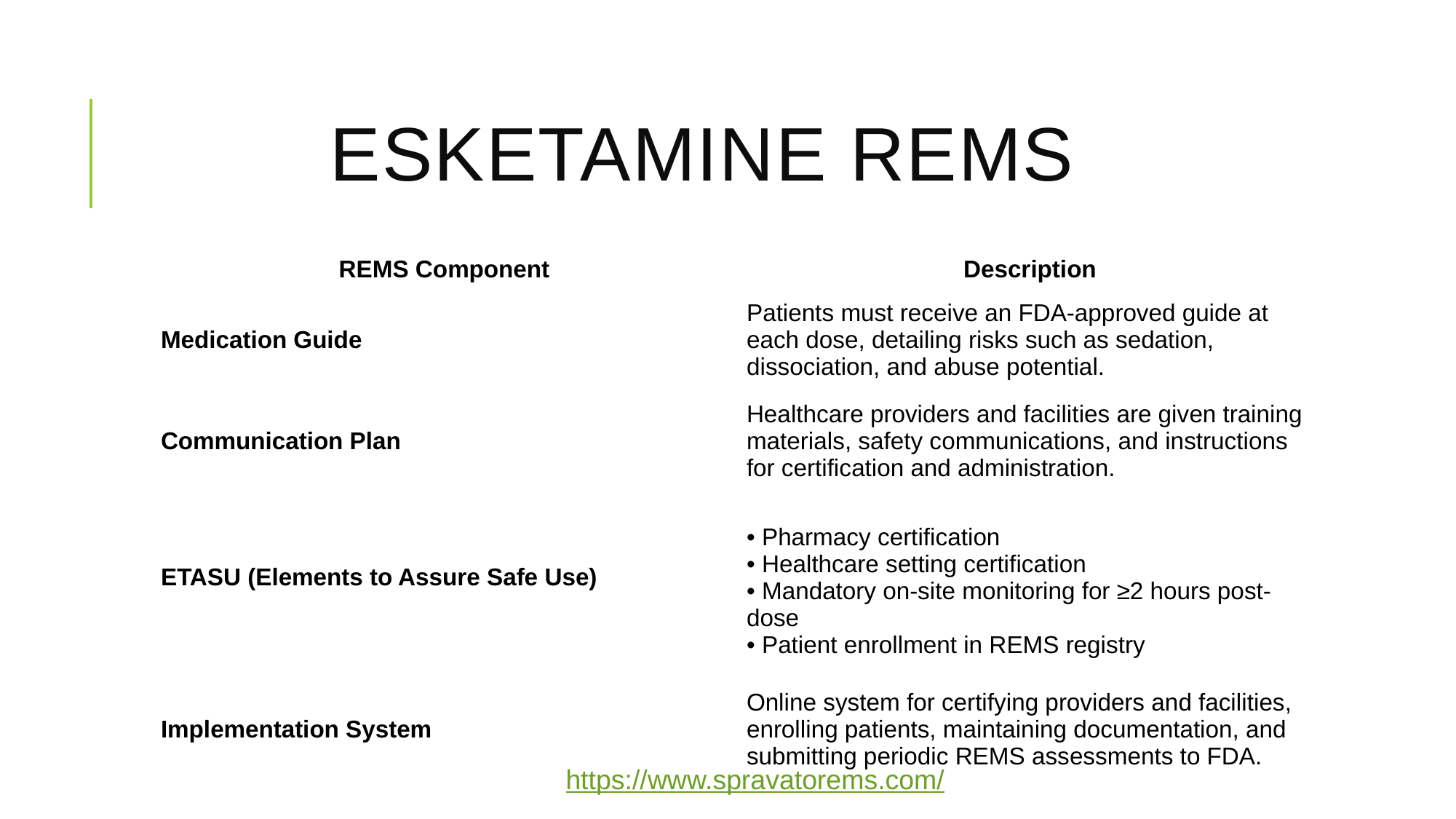

# Esketamine rems
| REMS Component | Description |
| --- | --- |
| Medication Guide | Patients must receive an FDA-approved guide at each dose, detailing risks such as sedation, dissociation, and abuse potential. |
| Communication Plan | Healthcare providers and facilities are given training materials, safety communications, and instructions for certification and administration. |
| ETASU (Elements to Assure Safe Use) | • Pharmacy certification • Healthcare setting certification • Mandatory on-site monitoring for ≥2 hours post-dose • Patient enrollment in REMS registry |
| Implementation System | Online system for certifying providers and facilities, enrolling patients, maintaining documentation, and submitting periodic REMS assessments to FDA. |
https://www.spravatorems.com/